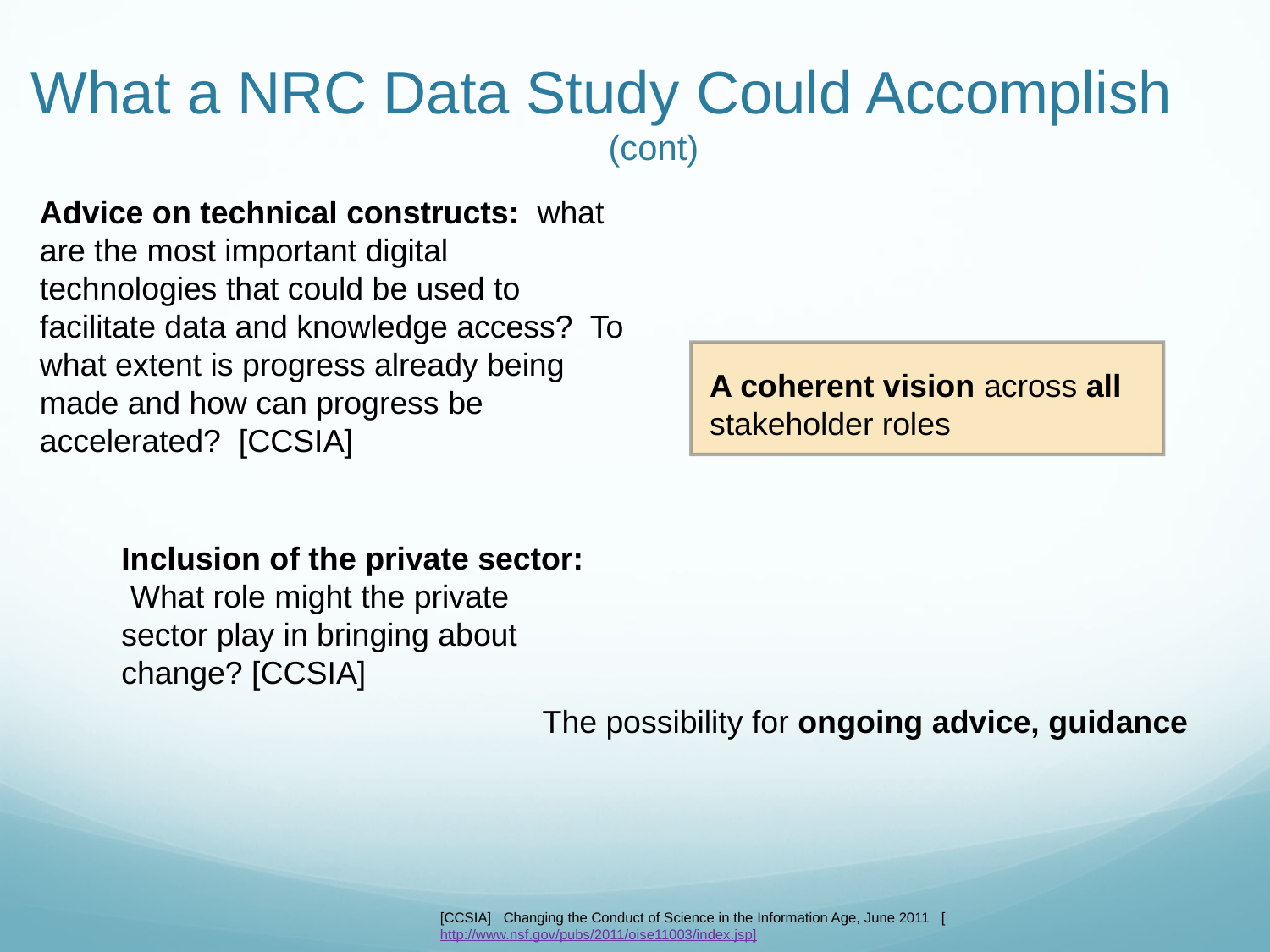

What a NRC Data Study Could Accomplish
(cont)
Advice on technical constructs:  what are the most important digital technologies that could be used to facilitate data and knowledge access?  To what extent is progress already being made and how can progress be accelerated?  [CCSIA]

A coherent vision across all stakeholder roles
Inclusion of the private sector:  What role might the private sector play in bringing about change? [CCSIA]
The possibility for ongoing advice, guidance
[CCSIA]   Changing the Conduct of Science in the Information Age, June 2011   [http://www.nsf.gov/pubs/2011/oise11003/index.jsp]